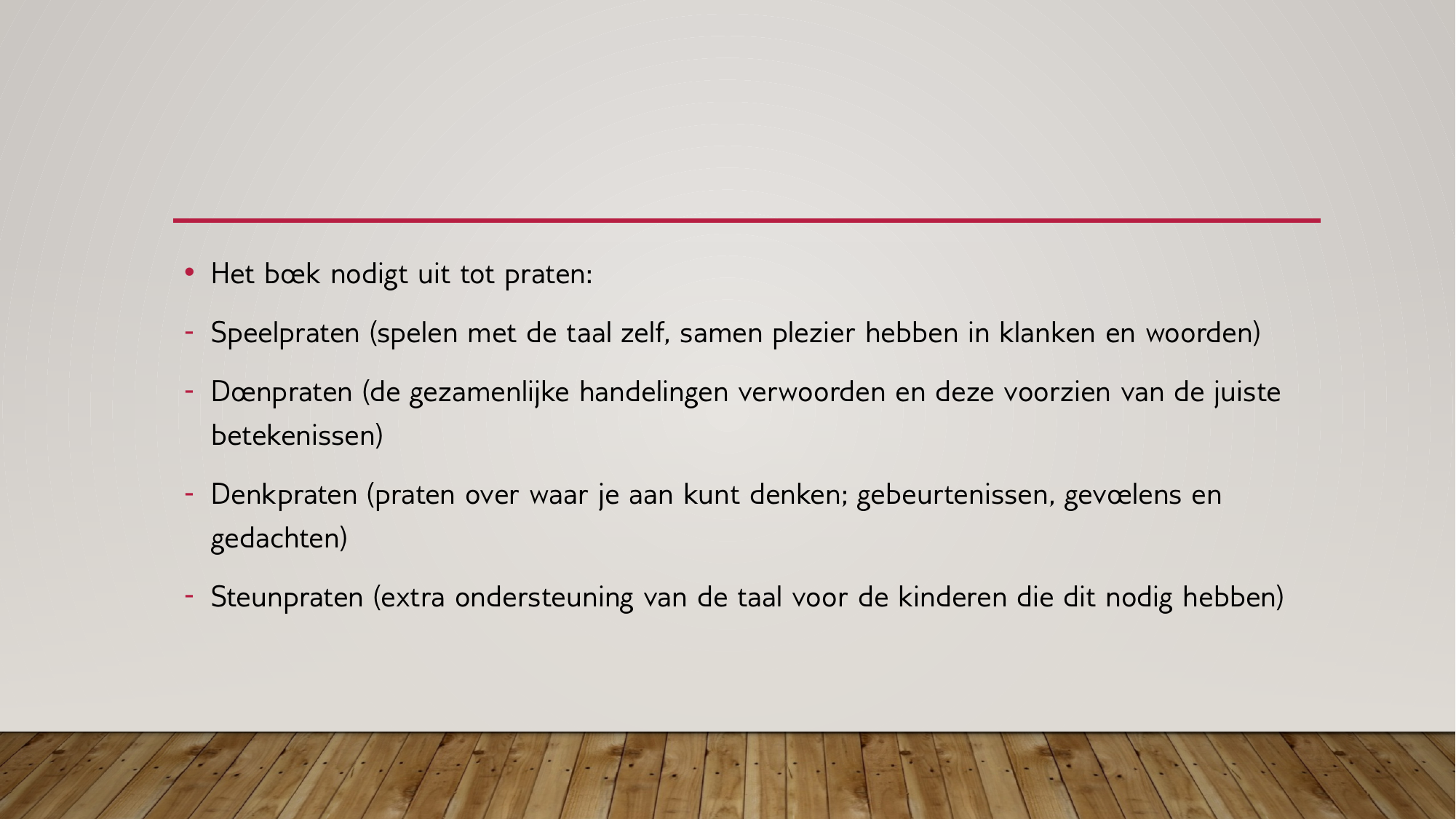

#
Het boek nodigt uit tot praten:
Speelpraten (spelen met de taal zelf, samen plezier hebben in klanken en woorden)
Doenpraten (de gezamenlijke handelingen verwoorden en deze voorzien van de juiste betekenissen)
Denkpraten (praten over waar je aan kunt denken; gebeurtenissen, gevoelens en gedachten)
Steunpraten (extra ondersteuning van de taal voor de kinderen die dit nodig hebben)